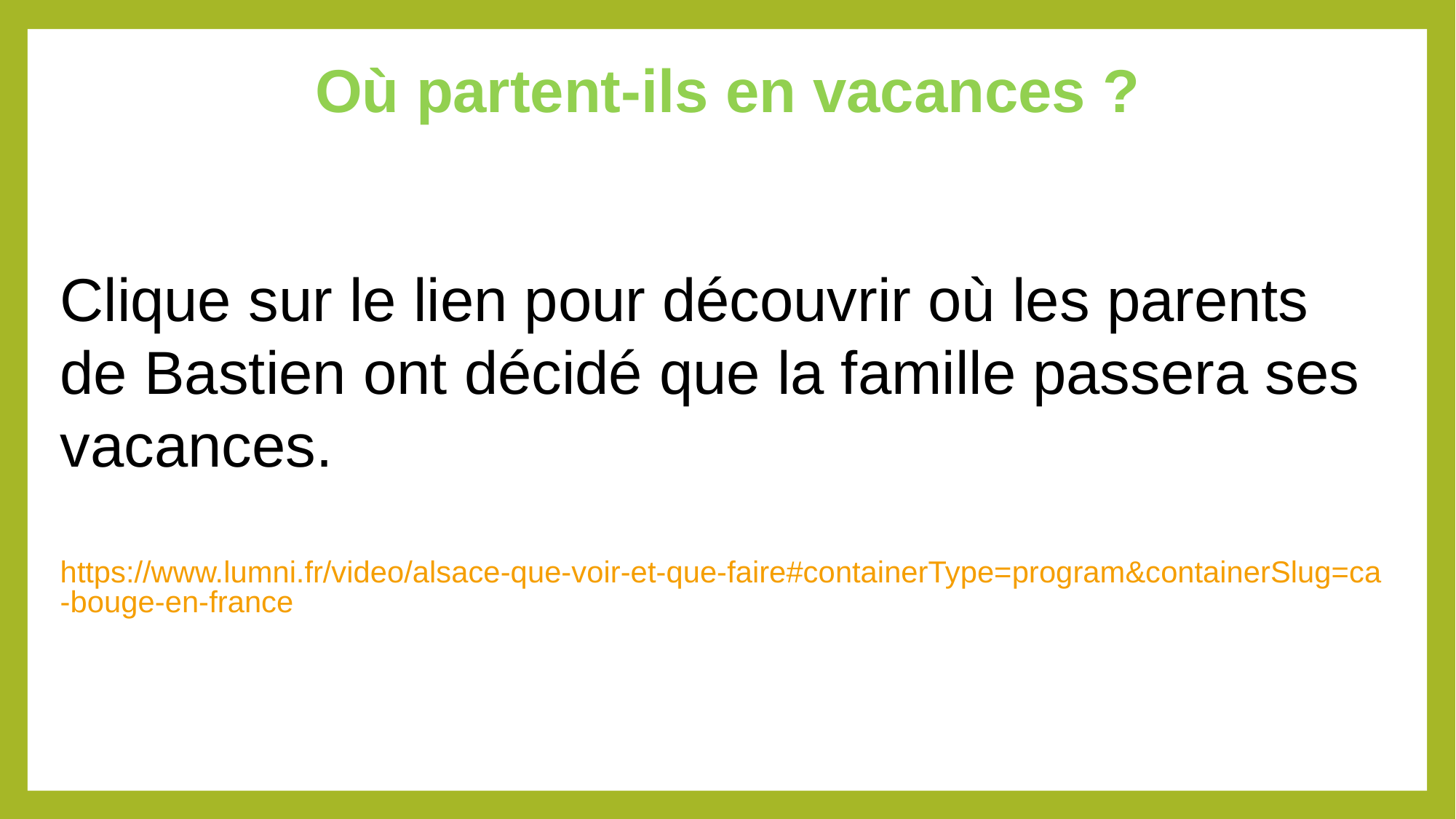

Où partent-ils en vacances ?

Clique sur le lien pour découvrir où les parents de Bastien ont décidé que la famille passera ses vacances.

https://www.lumni.fr/video/alsace-que-voir-et-que-faire#containerType=program&containerSlug=ca-bouge-en-france